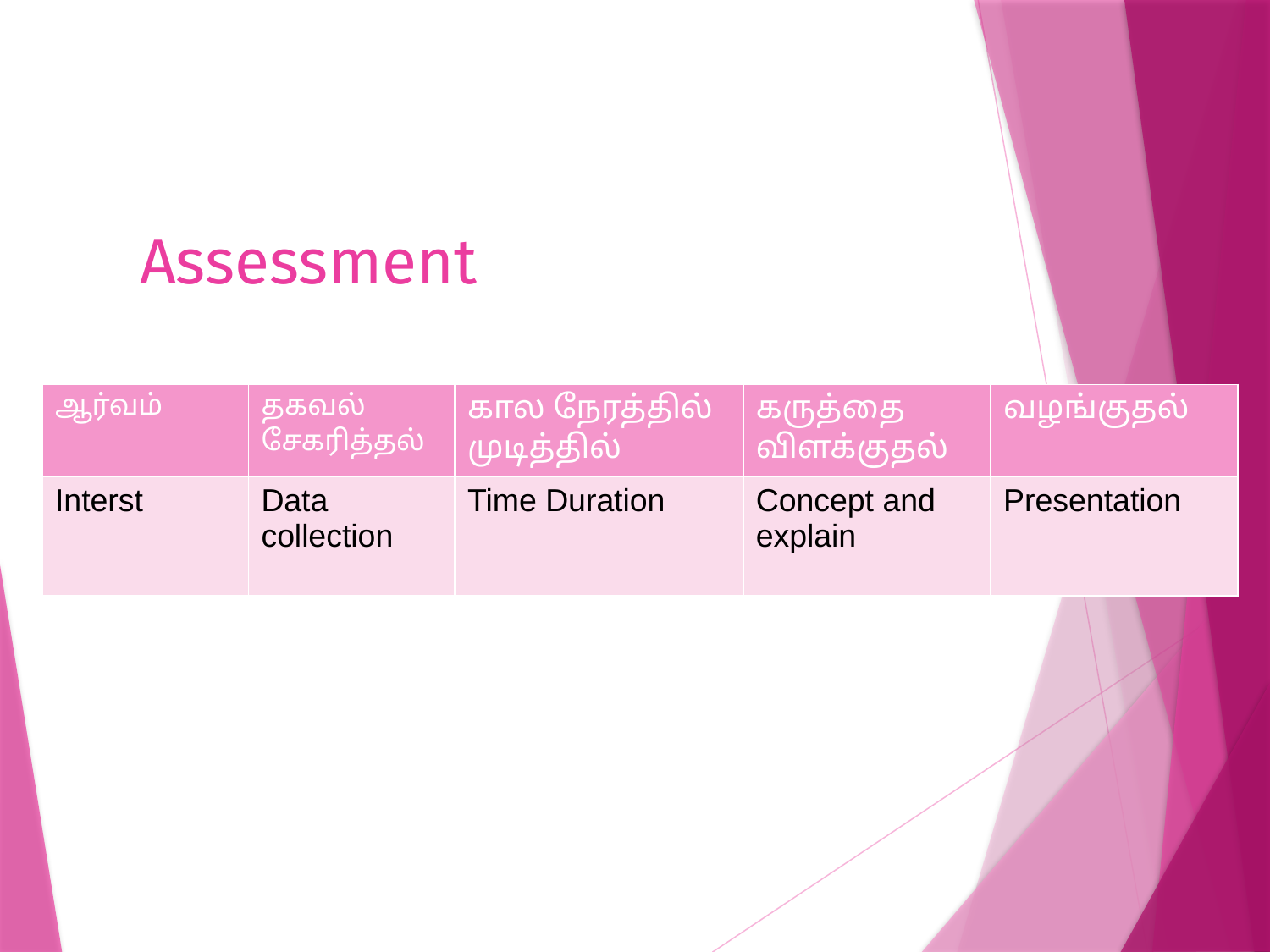

# Assessment
| ஆர்வம் | தகவல் சேகரித்தல் | கால நேரத்தில் முடித்தில் | கருத்தை விளக்குதல் | வழங்குதல் |
| --- | --- | --- | --- | --- |
| Interst | Data collection | Time Duration | Concept and explain | Presentation |